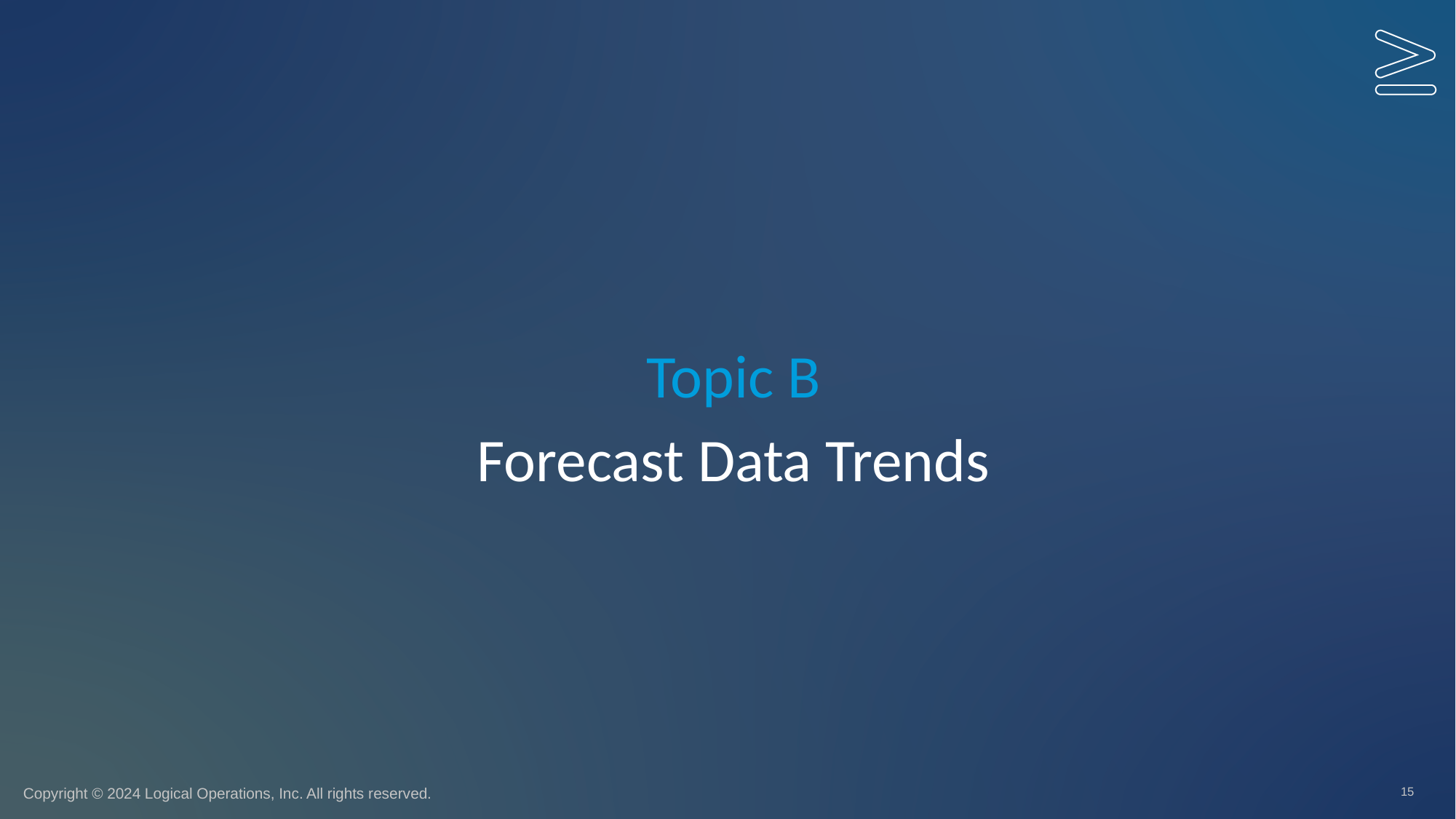

Topic B
# Forecast Data Trends
15